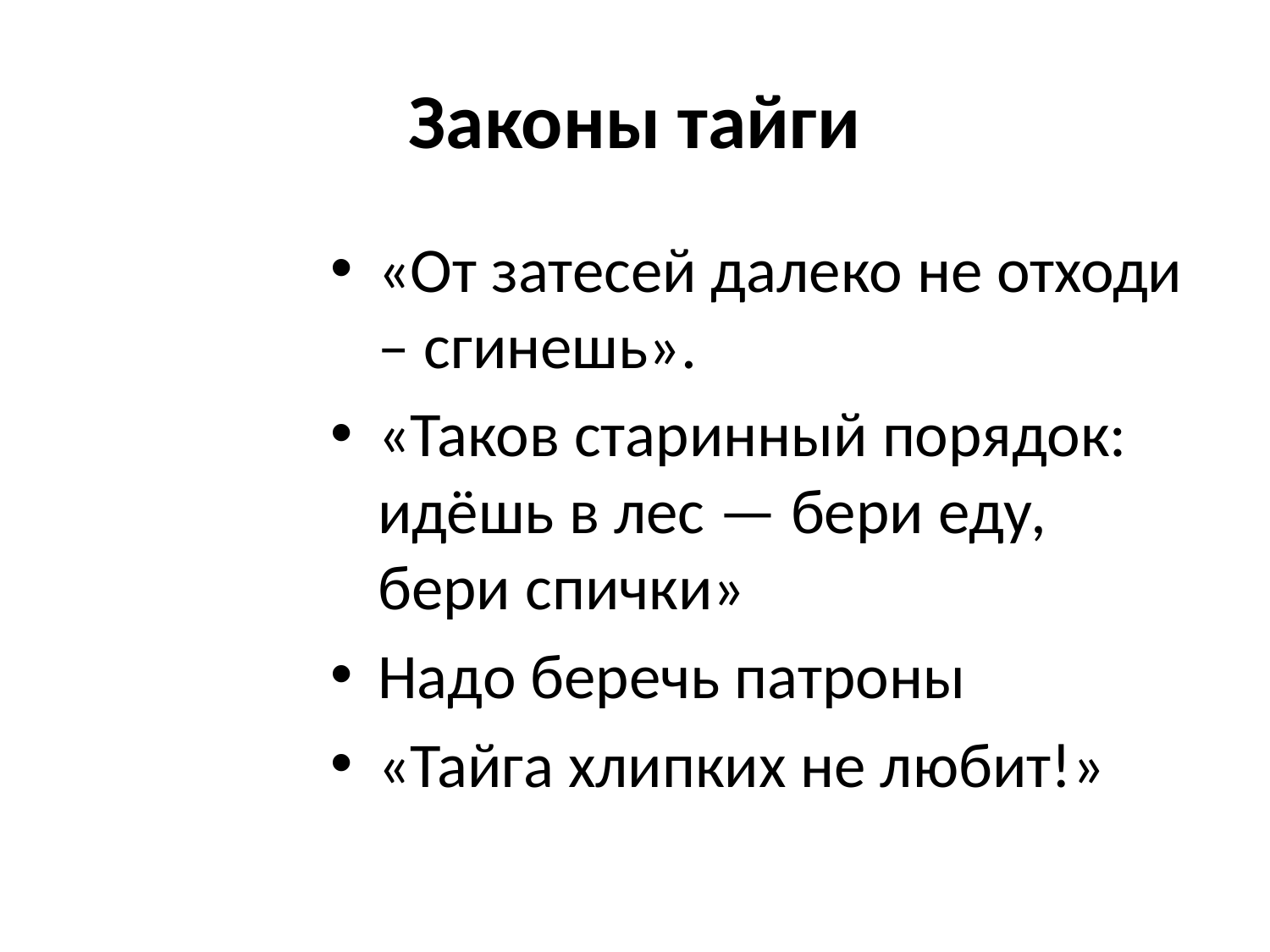

# Законы тайги
«От затесей далеко не отходи – сгинешь».
«Таков старинный порядок: идёшь в лес — бери еду, бери спички»
Надо беречь патроны
«Тайга хлипких не любит!»